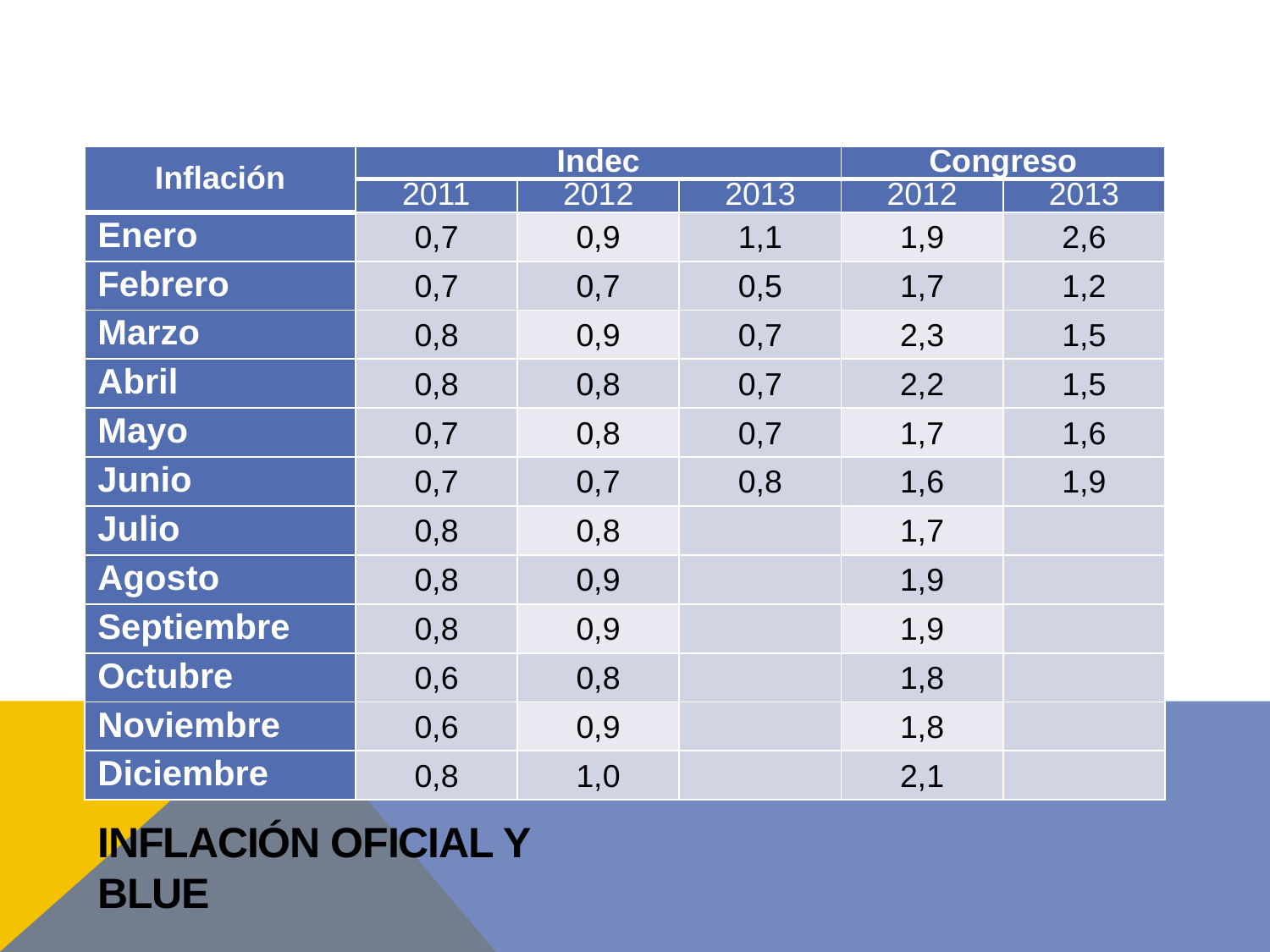

| Inflación | Indec |  |  | Congreso |  |
| --- | --- | --- | --- | --- | --- |
|  | 2011 | 2012 | 2013 | 2012 | 2013 |
| Enero | 0,7 | 0,9 | 1,1 | 1,9 | 2,6 |
| Febrero | 0,7 | 0,7 | 0,5 | 1,7 | 1,2 |
| Marzo | 0,8 | 0,9 | 0,7 | 2,3 | 1,5 |
| Abril | 0,8 | 0,8 | 0,7 | 2,2 | 1,5 |
| Mayo | 0,7 | 0,8 | 0,7 | 1,7 | 1,6 |
| Junio | 0,7 | 0,7 | 0,8 | 1,6 | 1,9 |
| Julio | 0,8 | 0,8 |  | 1,7 |  |
| Agosto | 0,8 | 0,9 |  | 1,9 |  |
| Septiembre | 0,8 | 0,9 |  | 1,9 |  |
| Octubre | 0,6 | 0,8 |  | 1,8 |  |
| Noviembre | 0,6 | 0,9 |  | 1,8 |  |
| Diciembre | 0,8 | 1,0 |  | 2,1 |  |
# Inflación Oficial y Blue